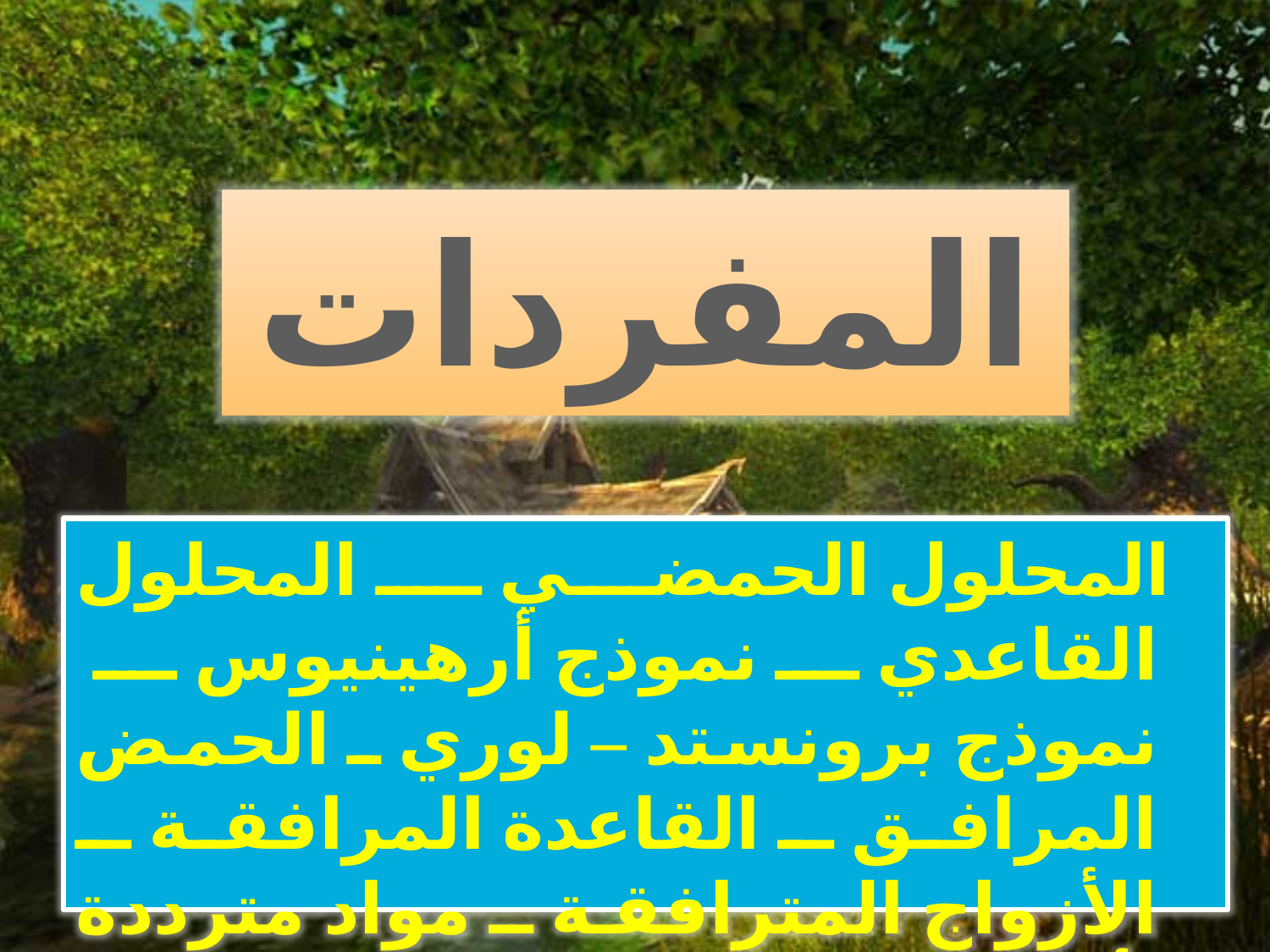

المفردات
  المحلول الحمضي ـ المحلول القاعدي ـ نموذج أرهينيوس ـ  نموذج برونستد – لوري ـ الحمض المرافق ـ القاعدة المرافقة ـ الأزواج المترافقة ـ مواد مترددة (أمفوتيرية) ـ نموذج لويس